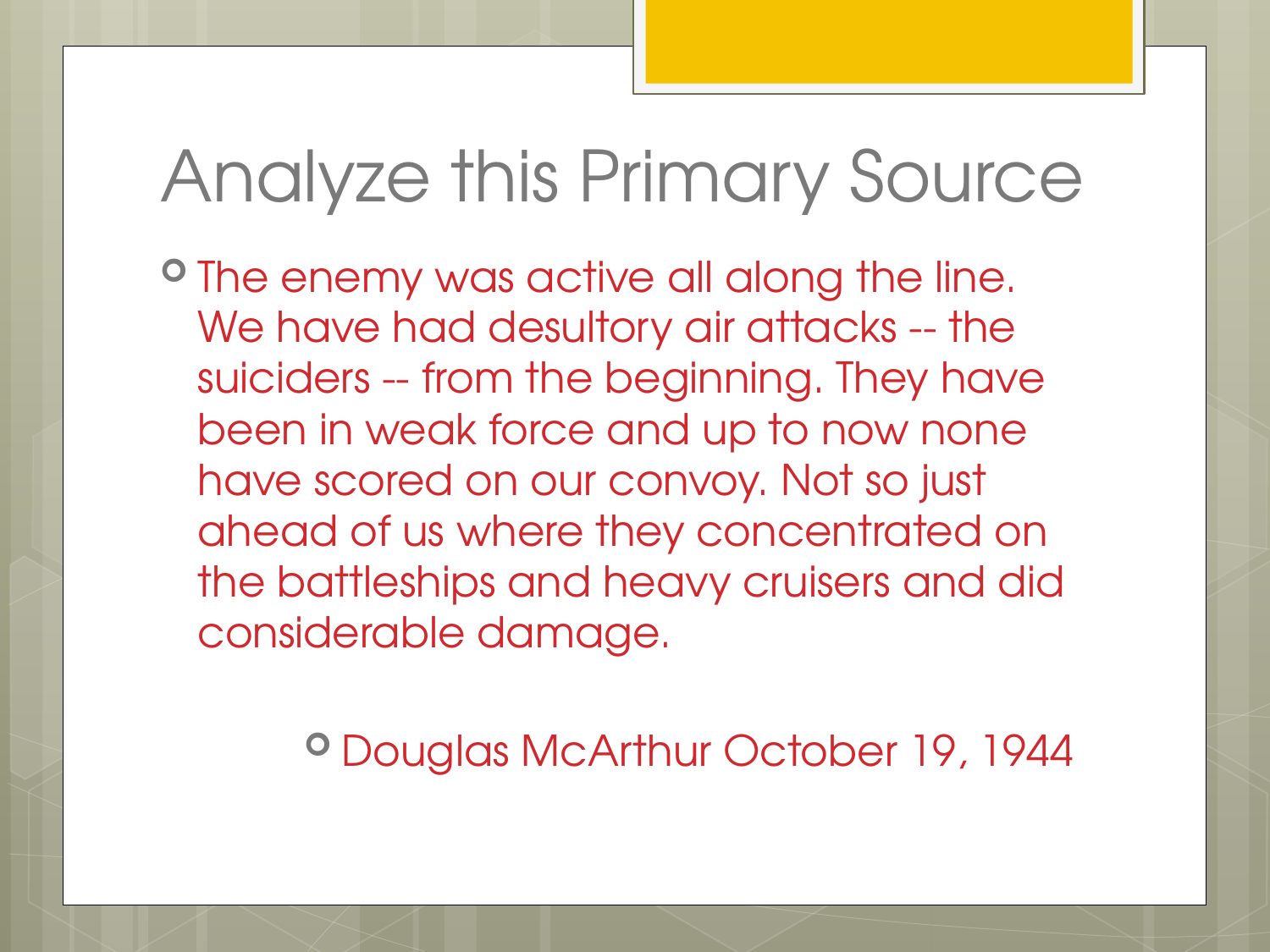

# Analyze this Primary Source
The enemy was active all along the line. We have had desultory air attacks -- the suiciders -- from the beginning. They have been in weak force and up to now none have scored on our convoy. Not so just ahead of us where they concentrated on the battleships and heavy cruisers and did considerable damage.

Douglas McArthur October 19, 1944